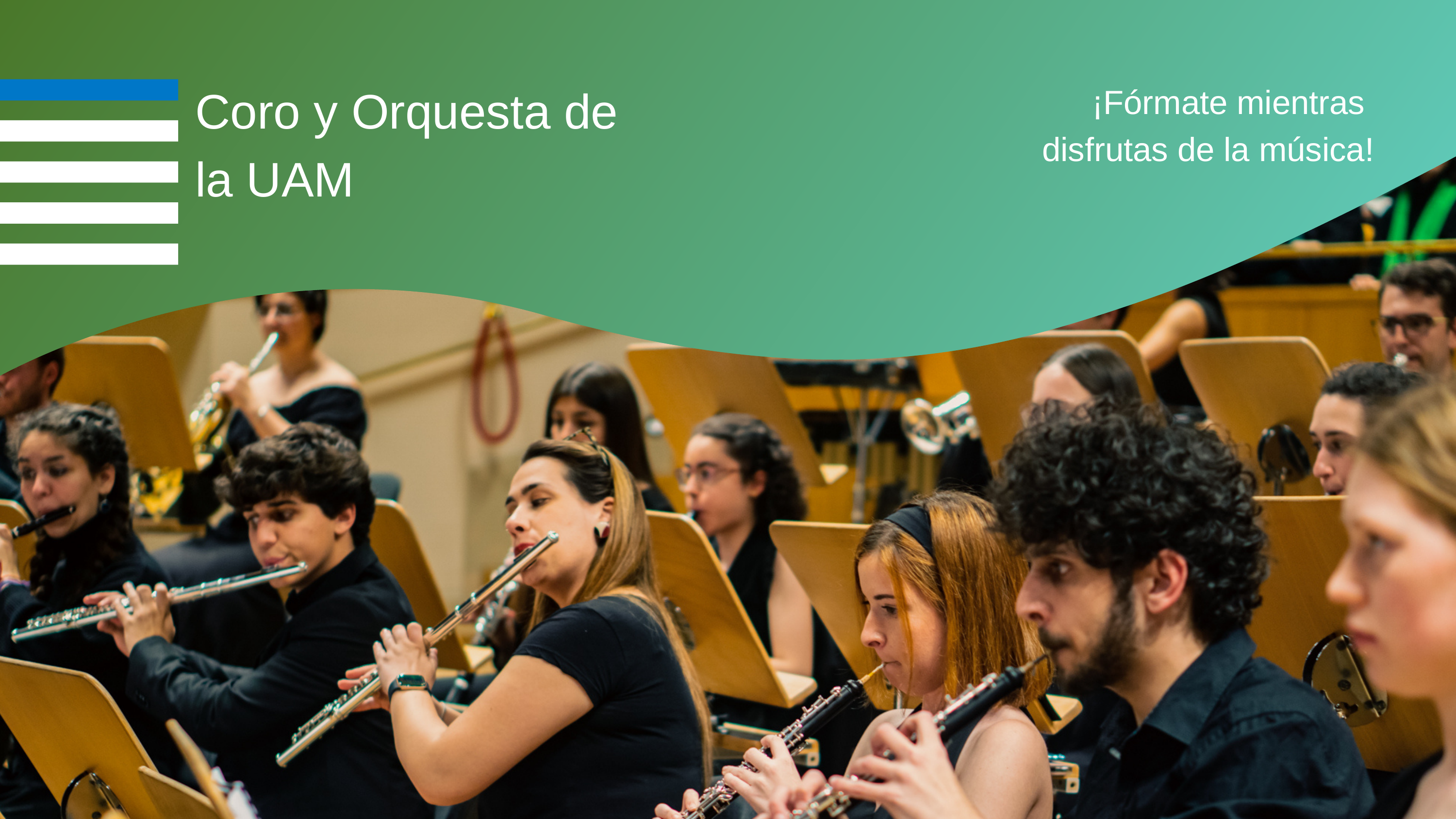

Coro y Orquesta de la UAM
¡Fórmate mientras
disfrutas de la música!